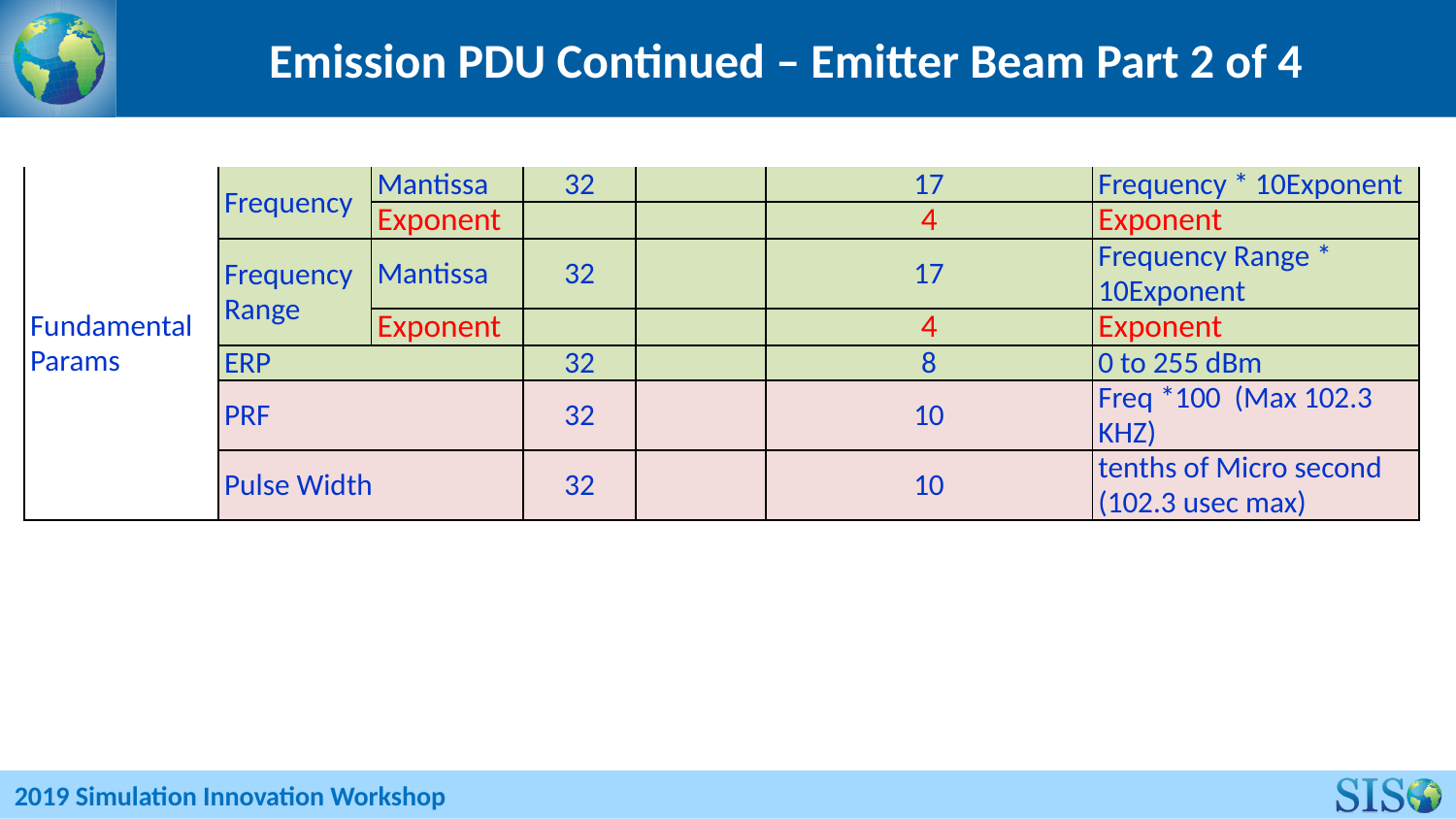

# Emission PDU Continued – Emitter Beam Part 2 of 4
| Fundamental Params | Frequency | Mantissa | 32 |  | 17 | Frequency \* 10Exponent |
| --- | --- | --- | --- | --- | --- | --- |
|  |  | Exponent |  |  | 4 | Exponent |
|  | Frequency Range | Mantissa | 32 |  | 17 | Frequency Range \* 10Exponent |
|  |  | Exponent |  |  | 4 | Exponent |
|  | ERP |  | 32 |  | 8 | 0 to 255 dBm |
|  | PRF |  | 32 |  | 10 | Freq \*100 (Max 102.3 KHZ) |
|  | Pulse Width |  | 32 |  | 10 | tenths of Micro second (102.3 usec max) |